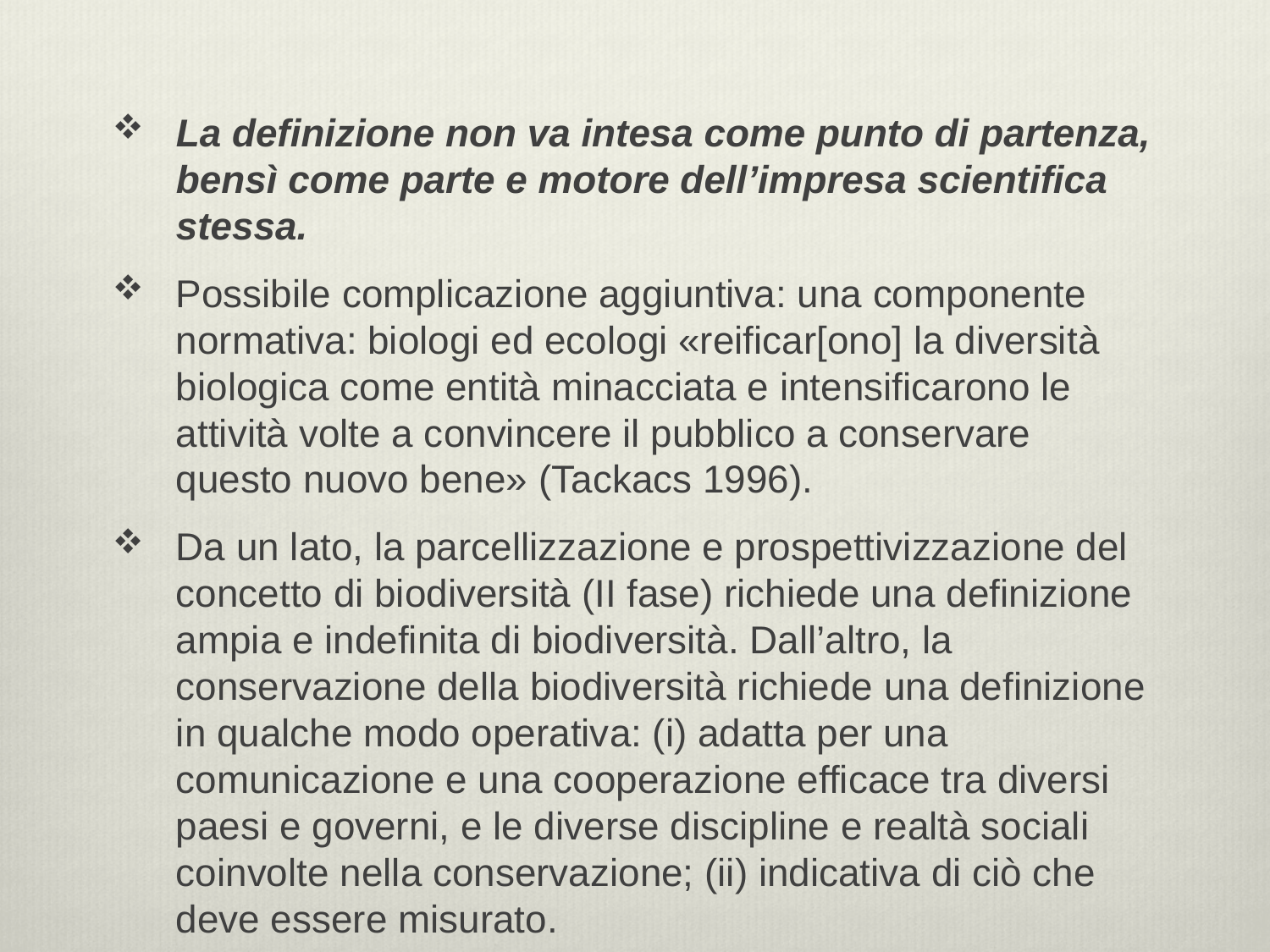

La definizione non va intesa come punto di partenza, bensì come parte e motore dell’impresa scientifica stessa.
Possibile complicazione aggiuntiva: una componente normativa: biologi ed ecologi «reificar[ono] la diversità biologica come entità minacciata e intensificarono le attività volte a convincere il pubblico a conservare questo nuovo bene» (Tackacs 1996).
Da un lato, la parcellizzazione e prospettivizzazione del concetto di biodiversità (II fase) richiede una definizione ampia e indefinita di biodiversità. Dall’altro, la conservazione della biodiversità richiede una definizione in qualche modo operativa: (i) adatta per una comunicazione e una cooperazione efficace tra diversi paesi e governi, e le diverse discipline e realtà sociali coinvolte nella conservazione; (ii) indicativa di ciò che deve essere misurato.